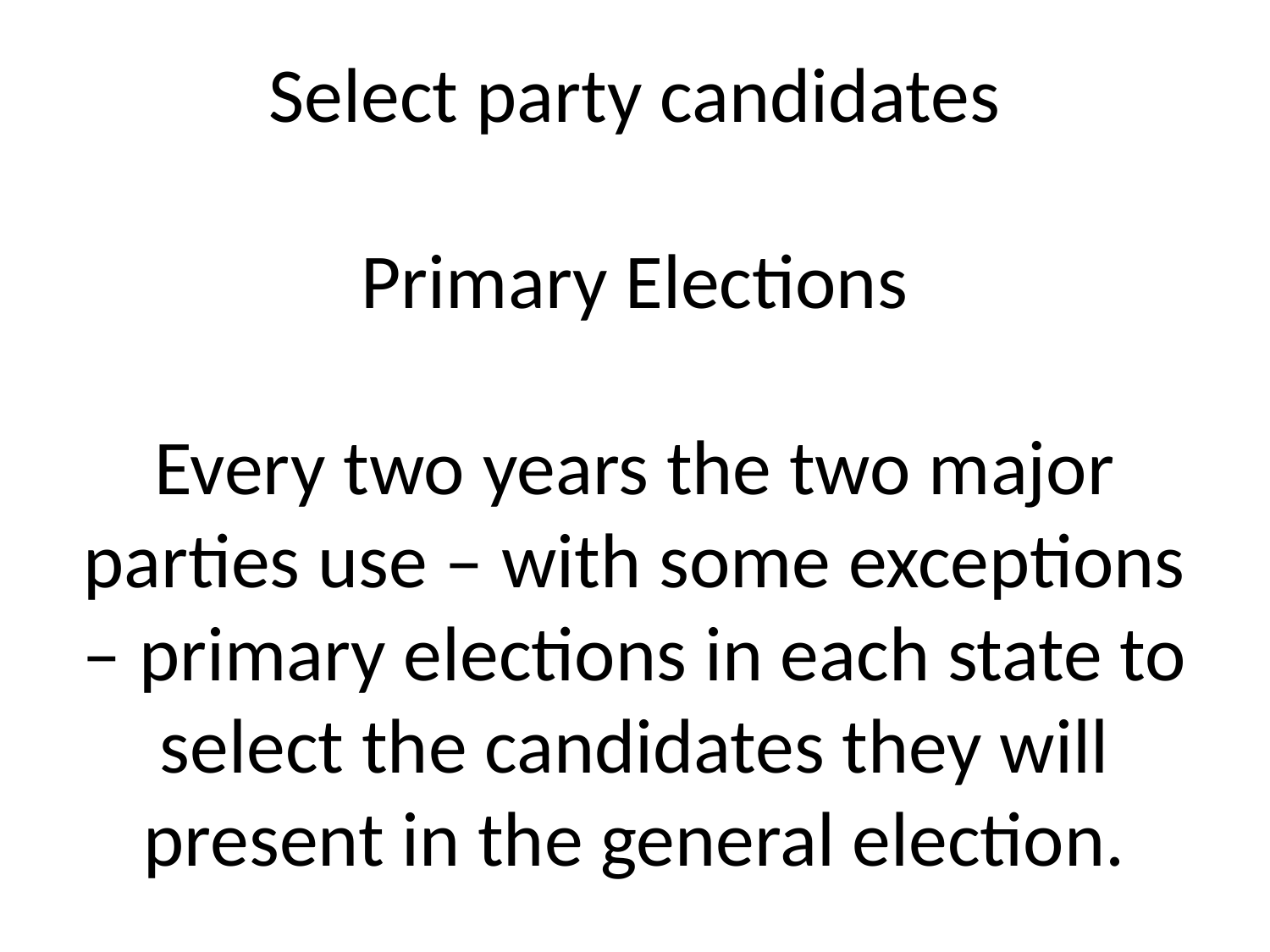

# Select party candidates Primary Elections Every two years the two major parties use – with some exceptions – primary elections in each state to select the candidates they will present in the general election.